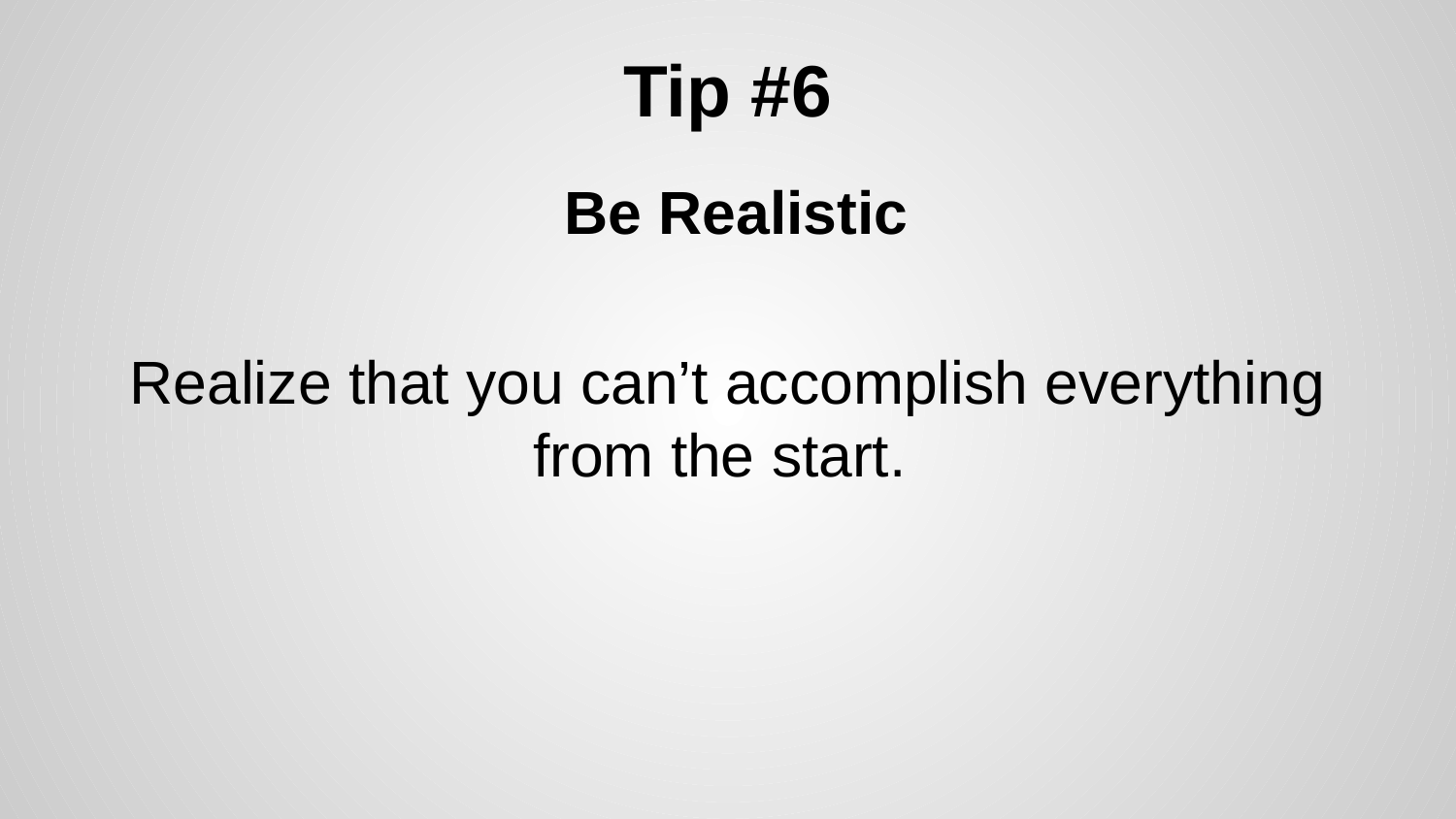

# Tip #6
 Be Realistic

Realize that you can’t accomplish everything from the start.